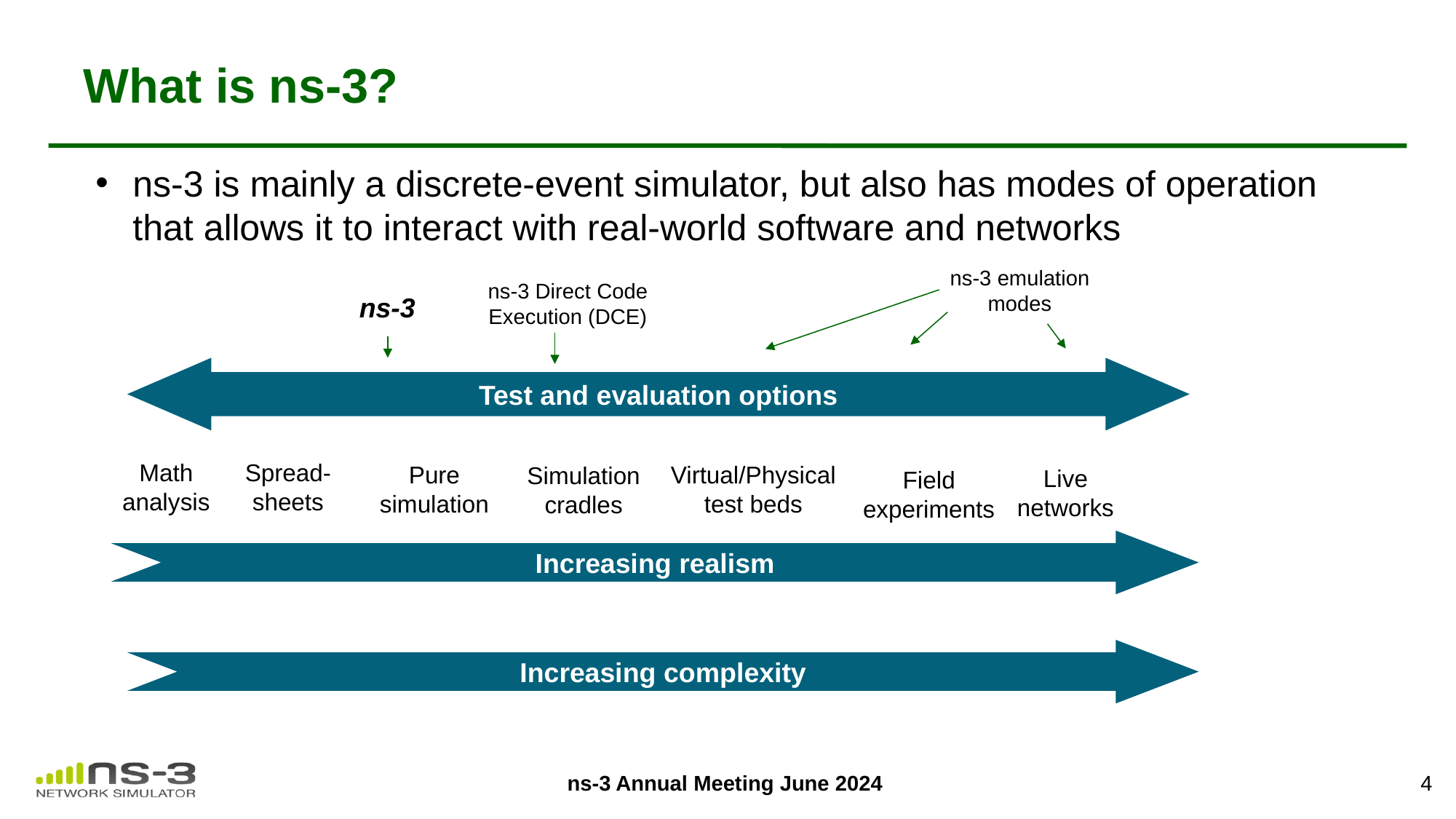

# What is ns-3?
ns-3 is mainly a discrete-event simulator, but also has modes of operation that allows it to interact with real-world software and networks
ns-3 emulation
modes
ns-3 Direct Code
Execution (DCE)
ns-3
Test and evaluation options
Math
analysis
Spread-
sheets
Pure
simulation
Virtual/Physical
test beds
Simulation
cradles
Live
networks
Field
experiments
Increasing realism
Increasing complexity
4
ns-3 Annual Meeting June 2024